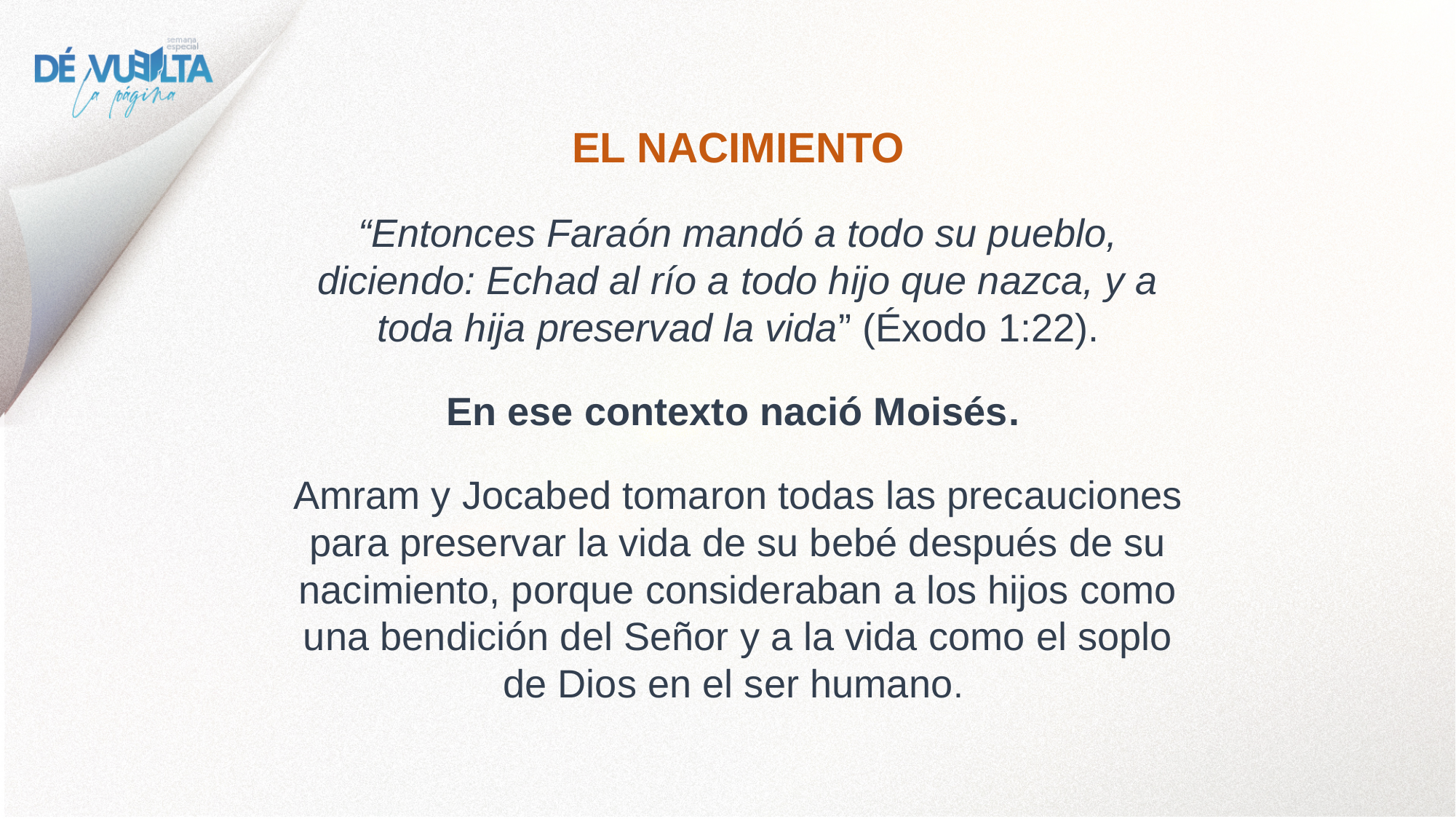

EL NACIMIENTO
“Entonces Faraón mandó a todo su pueblo, diciendo: Echad al río a todo hijo que nazca, y a toda hija preservad la vida” (Éxodo 1:22).
En ese contexto nació Moisés.
Amram y Jocabed tomaron todas las precauciones para preservar la vida de su bebé después de su nacimiento, porque consideraban a los hijos como una bendición del Señor y a la vida como el soplo de Dios en el ser humano.